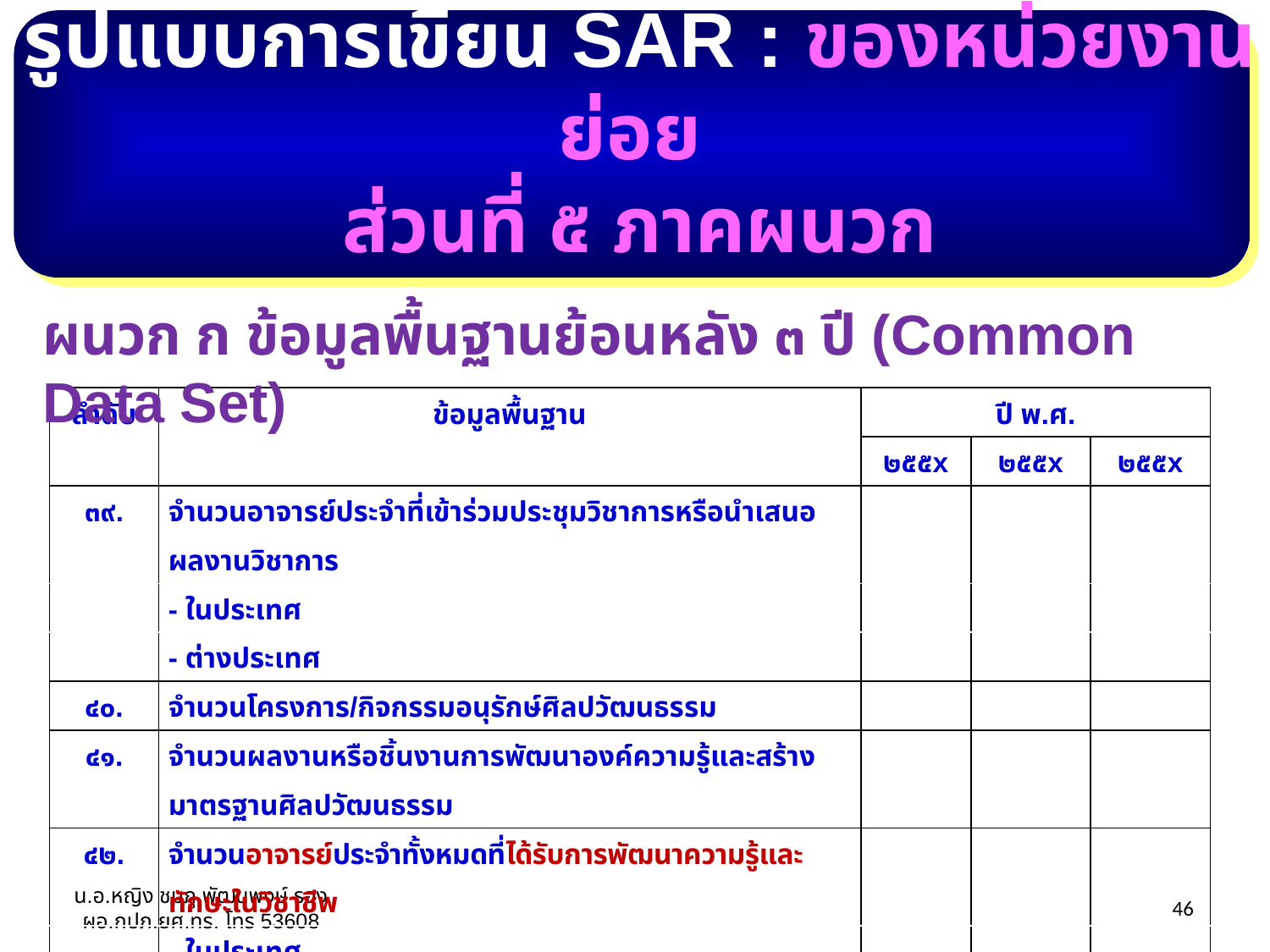

รูปแบบการเขียน SAR : ของหน่วยงานย่อย
ส่วนที่ ๕ ภาคผนวก
ผนวก ก ข้อมูลพื้นฐานย้อนหลัง ๓ ปี (Common Data Set)
| ลำดับ | ข้อมูลพื้นฐาน | ปี พ.ศ. |  |  |
| --- | --- | --- | --- | --- |
|  |  | ๒๕๕x | ๒๕๕x | ๒๕๕x |
| ๓๙. | จำนวนอาจารย์ประจำที่เข้าร่วมประชุมวิชาการหรือนำเสนอผลงานวิชาการ |  |  |  |
|  | - ในประเทศ |  |  |  |
|  | - ต่างประเทศ |  |  |  |
| ๔๐. | จำนวนโครงการ/กิจกรรมอนุรักษ์ศิลปวัฒนธรรม |  |  |  |
| ๔๑. | จำนวนผลงานหรือชิ้นงานการพัฒนาองค์ความรู้และสร้างมาตรฐานศิลปวัฒนธรรม |  |  |  |
| ๔๒. | จำนวนอาจารย์ประจำทั้งหมดที่ได้รับการพัฒนาความรู้และทักษะในวิชาชีพ |  |  |  |
|  | - ในประเทศ |  |  |  |
|  | - ต่างประเทศ |  |  |  |
| ๔๓. | จำนวนบุคลากรประจำสายสนับสนุนทั้งหมดที่ได้รับการพัฒนาความรู้และทักษะวิชาชีพ |  |  |  |
|  | - ในประเทศ |  |  |  |
|  | - ต่างประเทศ |  |  |  |
น.อ.หญิง ชมภู พัฒนพงษ์ รอง ผอ.กปภ.ยศ.ทร. โทร 53608
26/03/55
46